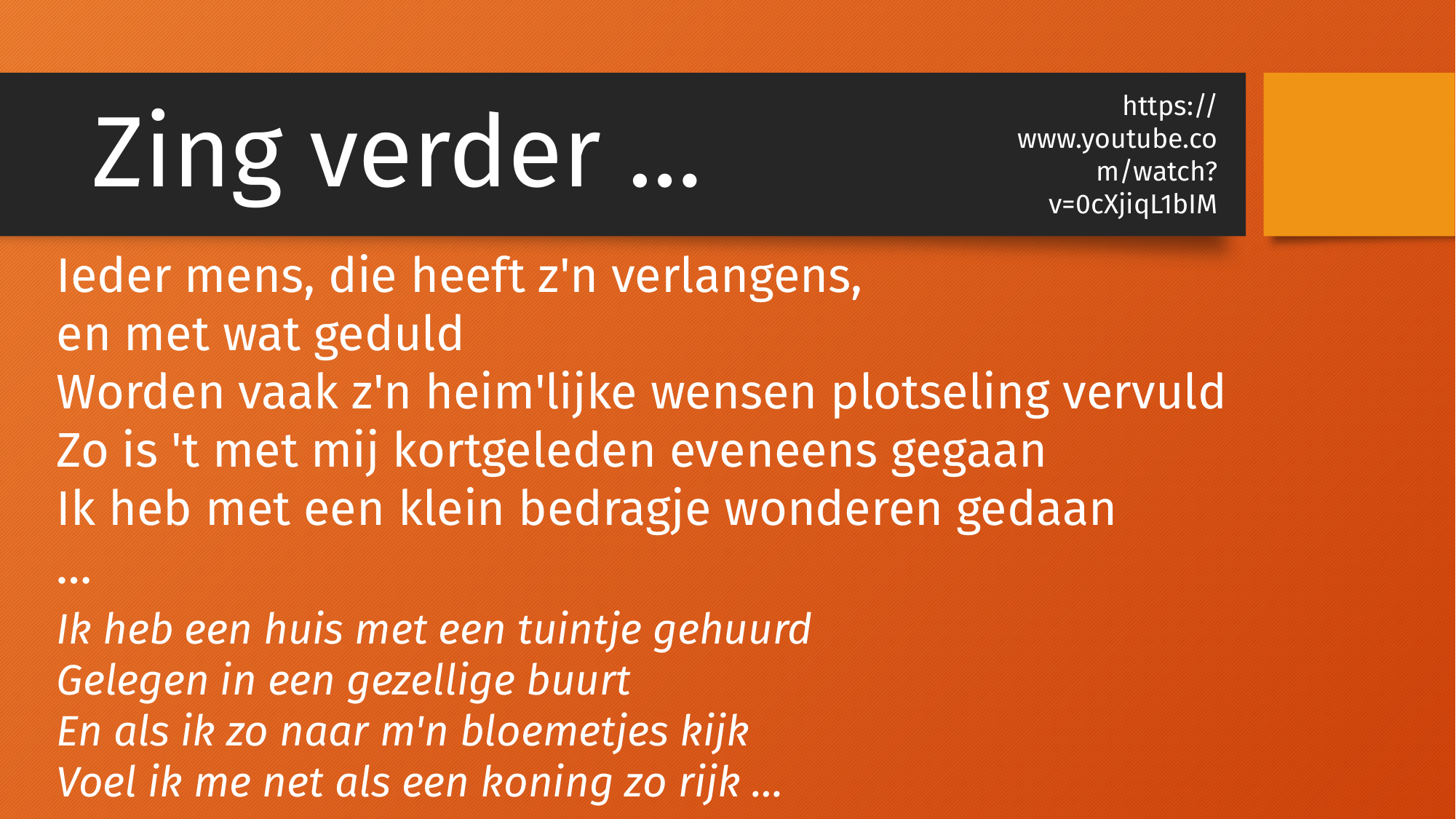

https://www.youtube.com/watch?v=0cXjiqL1bIM
# Zing verder …
Ieder mens, die heeft z'n verlangens,
en met wat geduld
Worden vaak z'n heim'lijke wensen plotseling vervuld
Zo is 't met mij kortgeleden eveneens gegaan
Ik heb met een klein bedragje wonderen gedaan
…
Ik heb een huis met een tuintje gehuurd
Gelegen in een gezellige buurt
En als ik zo naar m'n bloemetjes kijk
Voel ik me net als een koning zo rijk …